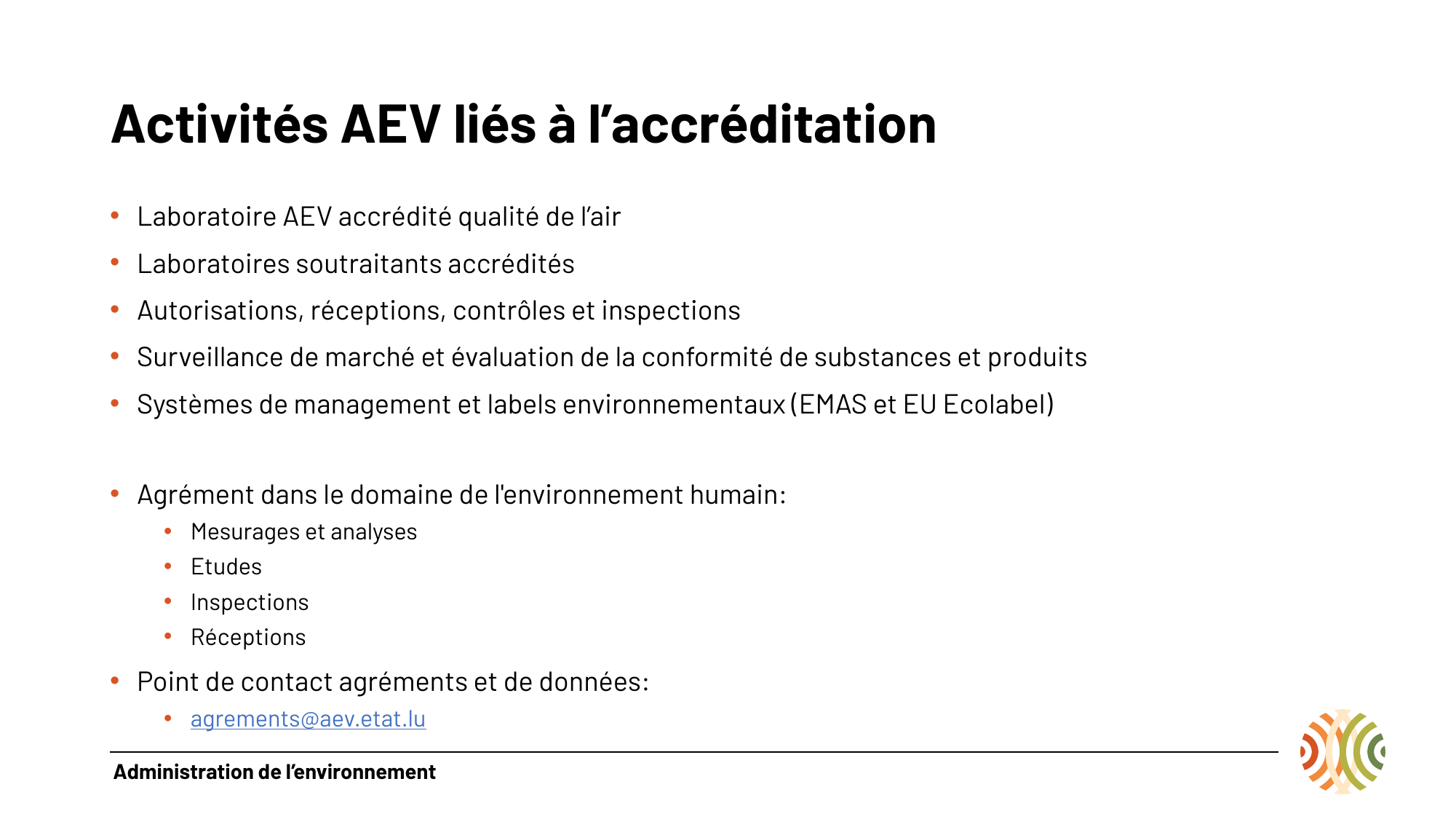

# Activités AEV liés à l’accréditation
Laboratoire AEV accrédité qualité de l’air
Laboratoires soutraitants accrédités
Autorisations, réceptions, contrôles et inspections
Surveillance de marché et évaluation de la conformité de substances et produits
Systèmes de management et labels environnementaux (EMAS et EU Ecolabel)

Agrément dans le domaine de l'environnement humain:
Mesurages et analyses
Etudes
Inspections
Réceptions
Point de contact agréments et de données:
agrements@aev.etat.lu